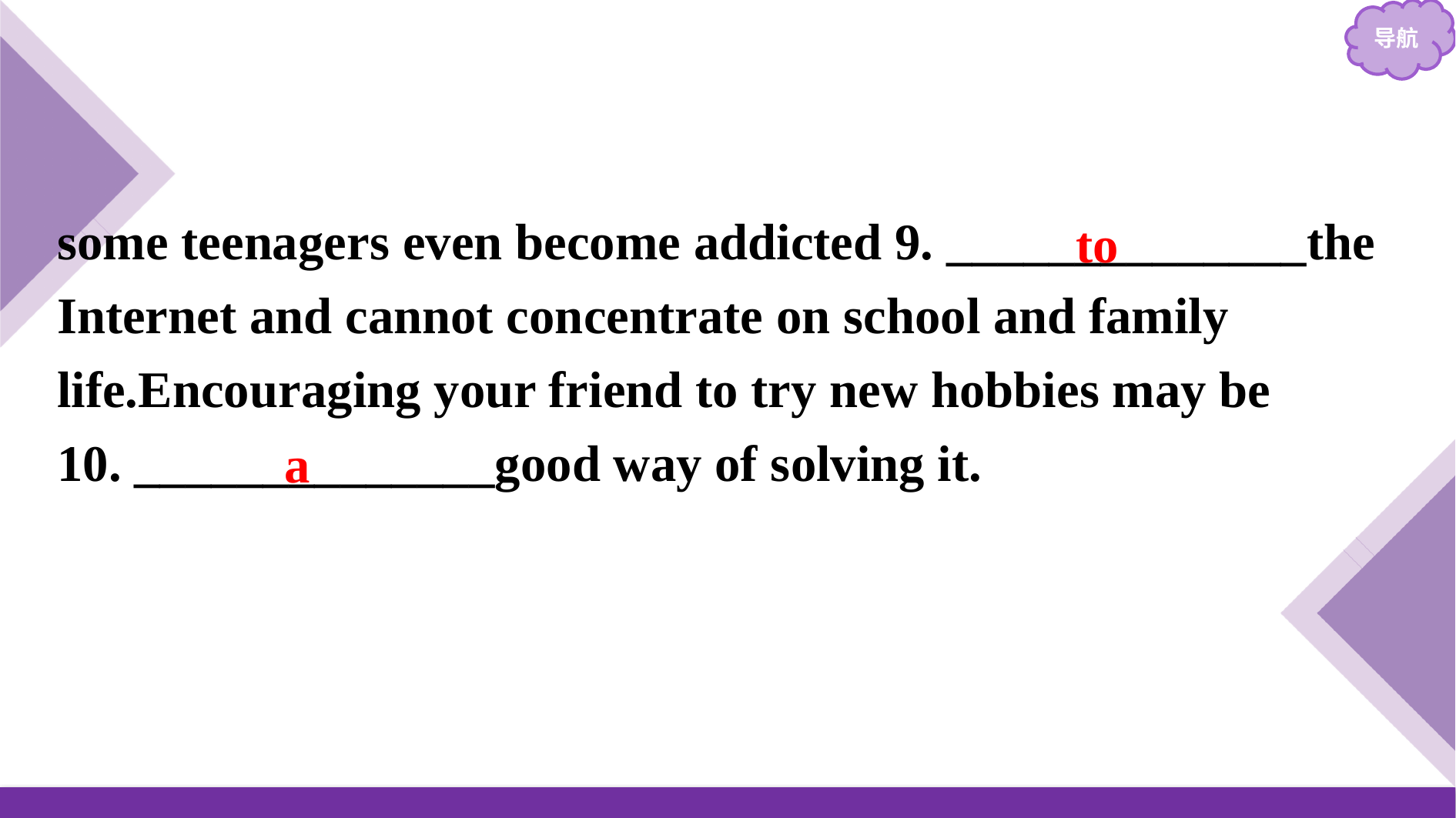

some teenagers even become addicted 9. ______________the Internet and cannot concentrate on school and family life.Encouraging your friend to try new hobbies may be
10. ______________good way of solving it.
to
a